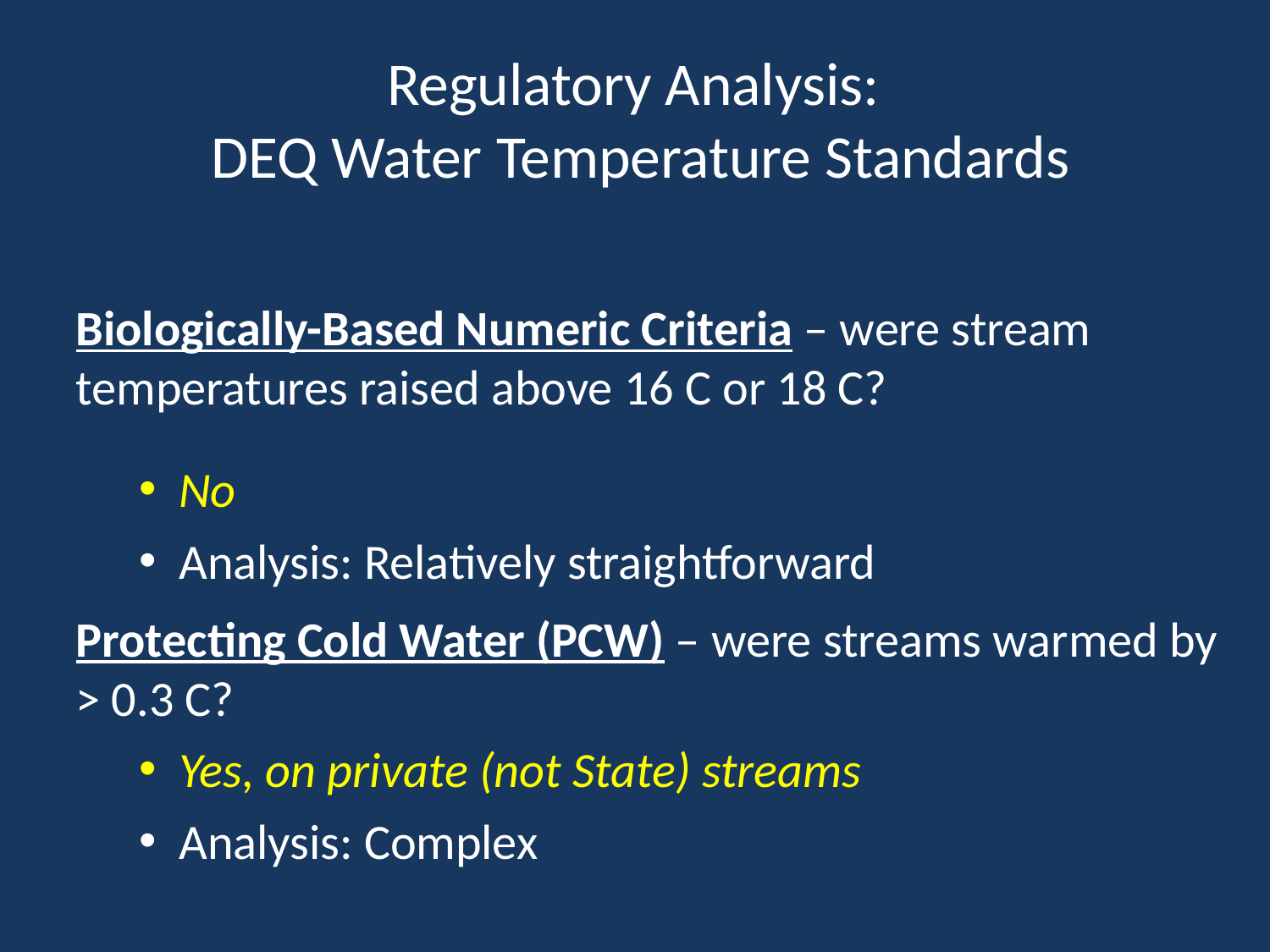

# Regulatory Analysis: DEQ Water Temperature Standards

Biologically-Based Numeric Criteria – were stream temperatures raised above 16 C or 18 C?
No
Analysis: Relatively straightforward
Protecting Cold Water (PCW) – were streams warmed by > 0.3 C?
Yes, on private (not State) streams
Analysis: Complex